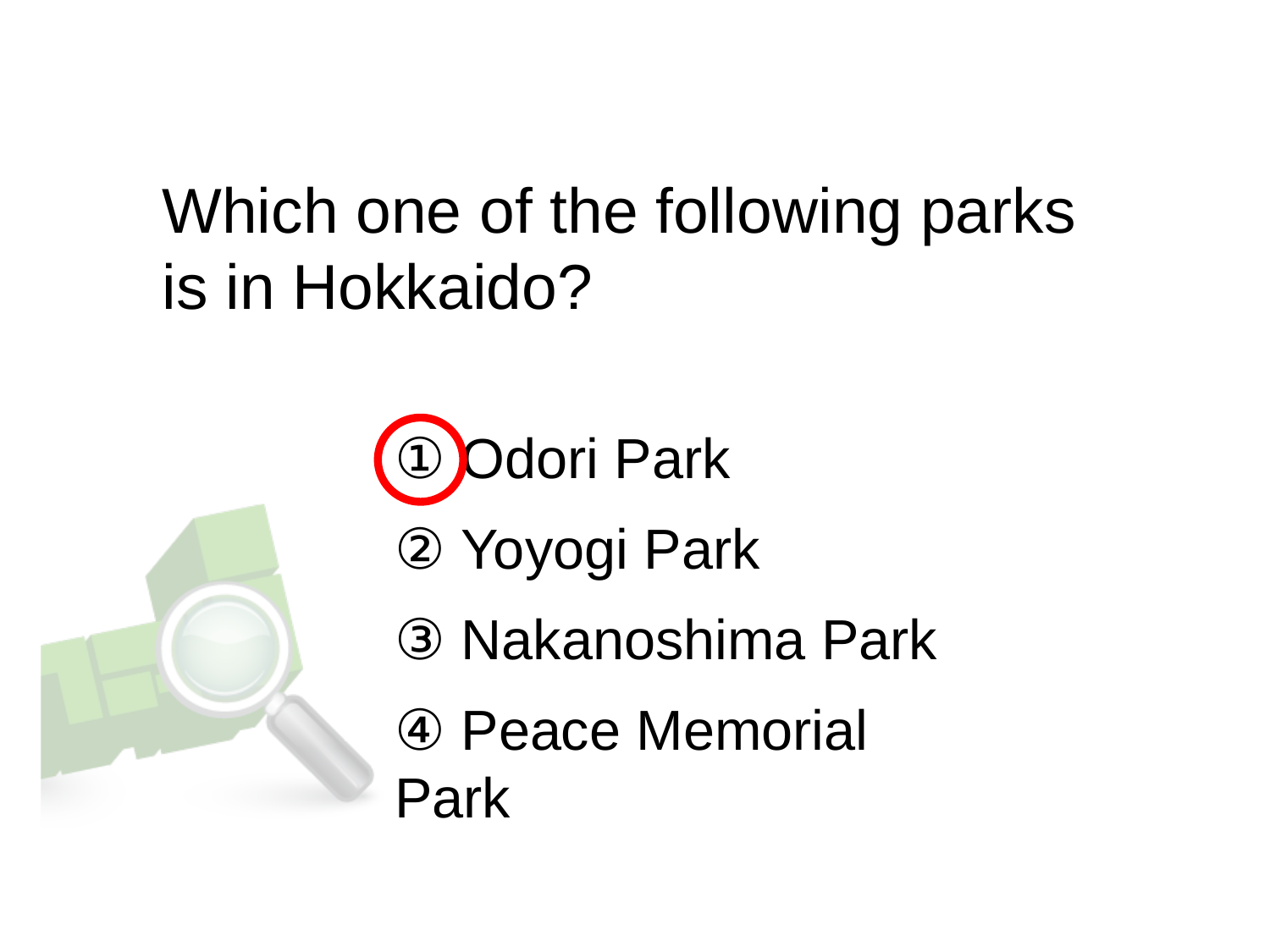

# Which one of the following parks is in Hokkaido?
① Odori Park
② Yoyogi Park
③ Nakanoshima Park
④ Peace Memorial Park